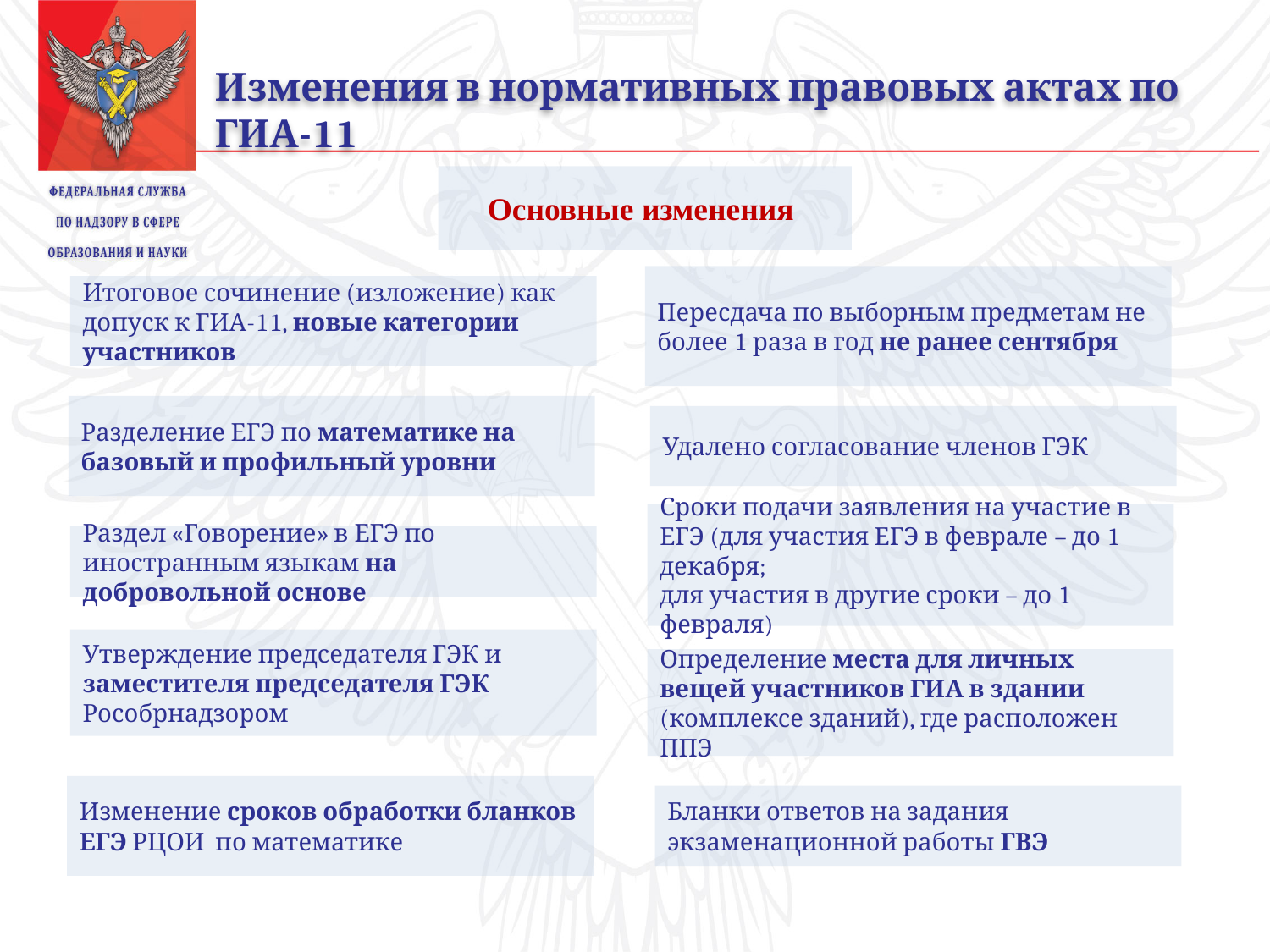

Изменения в нормативных правовых актах по ГИА-11
Основные изменения
Пересдача по выборным предметам не более 1 раза в год не ранее сентября
Итоговое сочинение (изложение) как допуск к ГИА-11, новые категории участников
Разделение ЕГЭ по математике на базовый и профильный уровни
Удалено согласование членов ГЭК

Сроки подачи заявления на участие в ЕГЭ (для участия ЕГЭ в феврале – до 1 декабря;
для участия в другие сроки – до 1 февраля)
Раздел «Говорение» в ЕГЭ по иностранным языкам на добровольной основе
Утверждение председателя ГЭК и заместителя председателя ГЭК Рособрнадзором
Определение места для личных вещей участников ГИА в здании (комплексе зданий), где расположен ППЭ
Изменение сроков обработки бланков ЕГЭ РЦОИ  по математике
Бланки ответов на задания экзаменационной работы ГВЭ